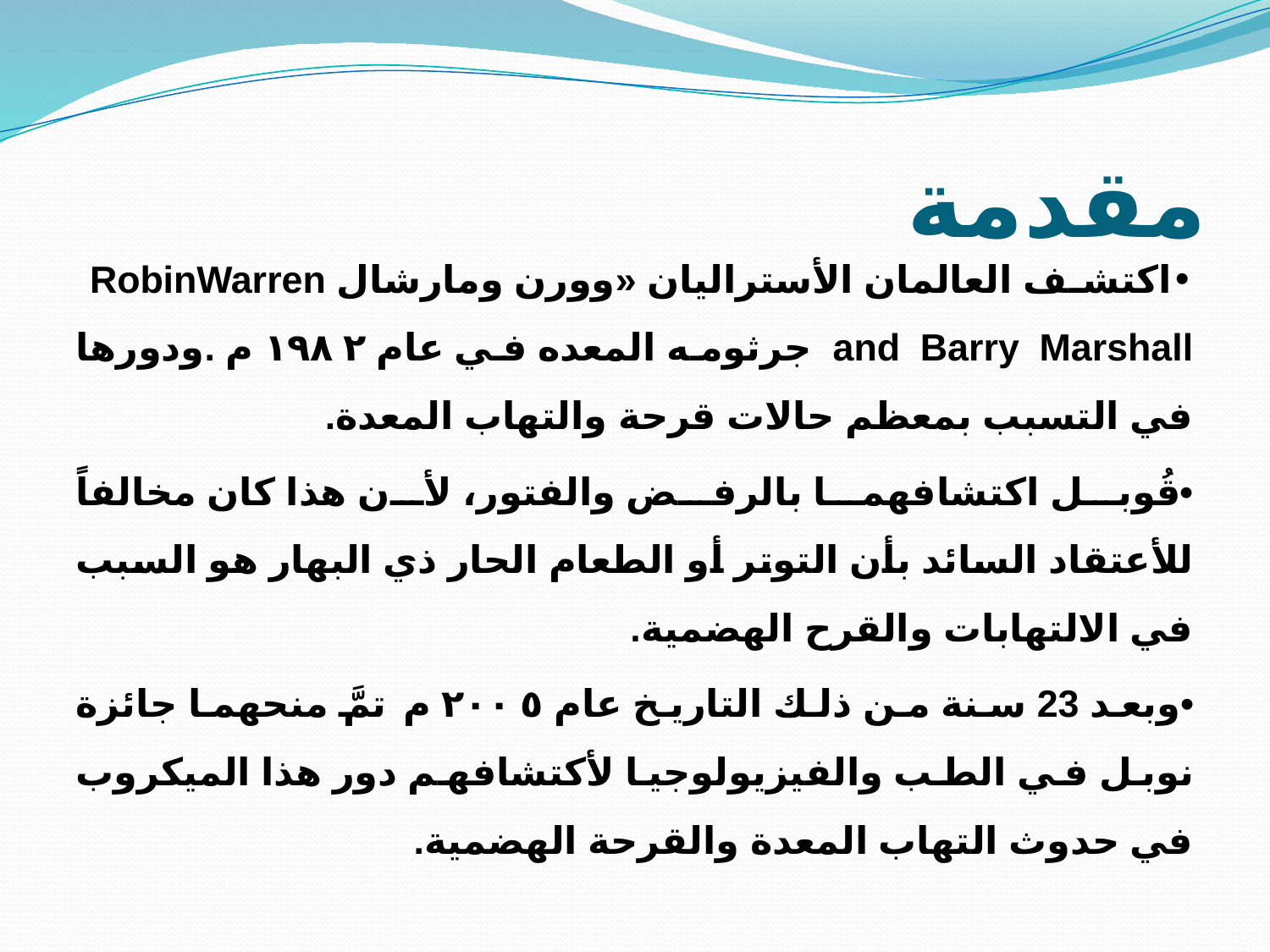

# مقدمة
•اكتشف العالمان الأستراليان «وورن ومارشال RobinWarren and Barry Marshall  جرثومه المعده في عام ١٩٨٢ م .ودورها في التسبب بمعظم حالات قرحة والتهاب المعدة.
•قُوبل اكتشافهما بالرفض والفتور، لأن هذا كان مخالفاً للأعتقاد السائد بأن التوتر أو الطعام الحار ذي البهار هو السبب في الالتهابات والقرح الهضمية.
•وبعد 23 سنة من ذلك التاريخ عام ٢٠٠٥ م تمَّ منحهما جائزة نوبل في الطب والفيزيولوجيا لأكتشافهم دور هذا الميكروب في حدوث التهاب المعدة والقرحة الهضمية.